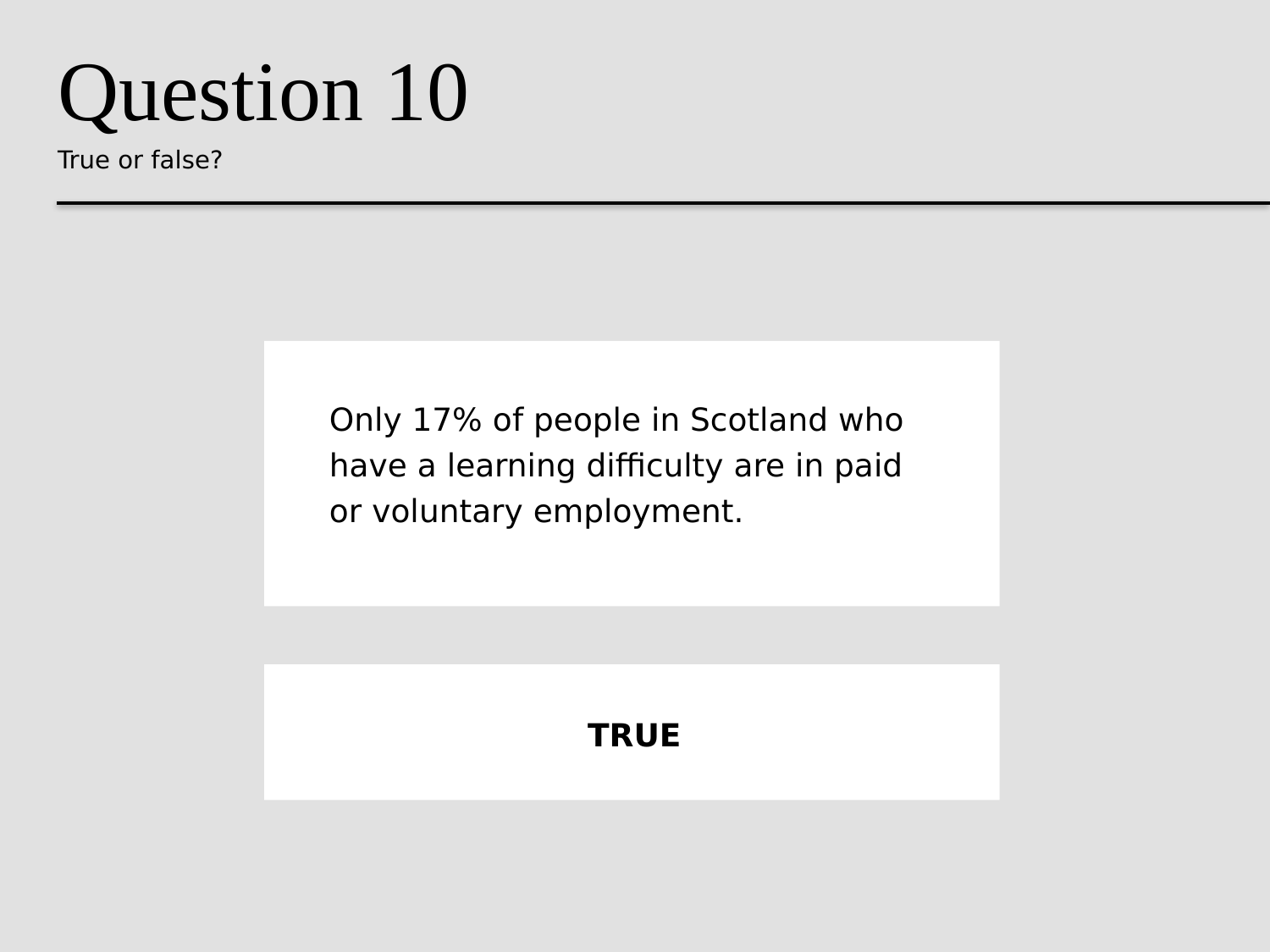

Question 10
True or false?

Only 17% of people in Scotland who have a learning difficulty are in paid or voluntary employment.

TRUE